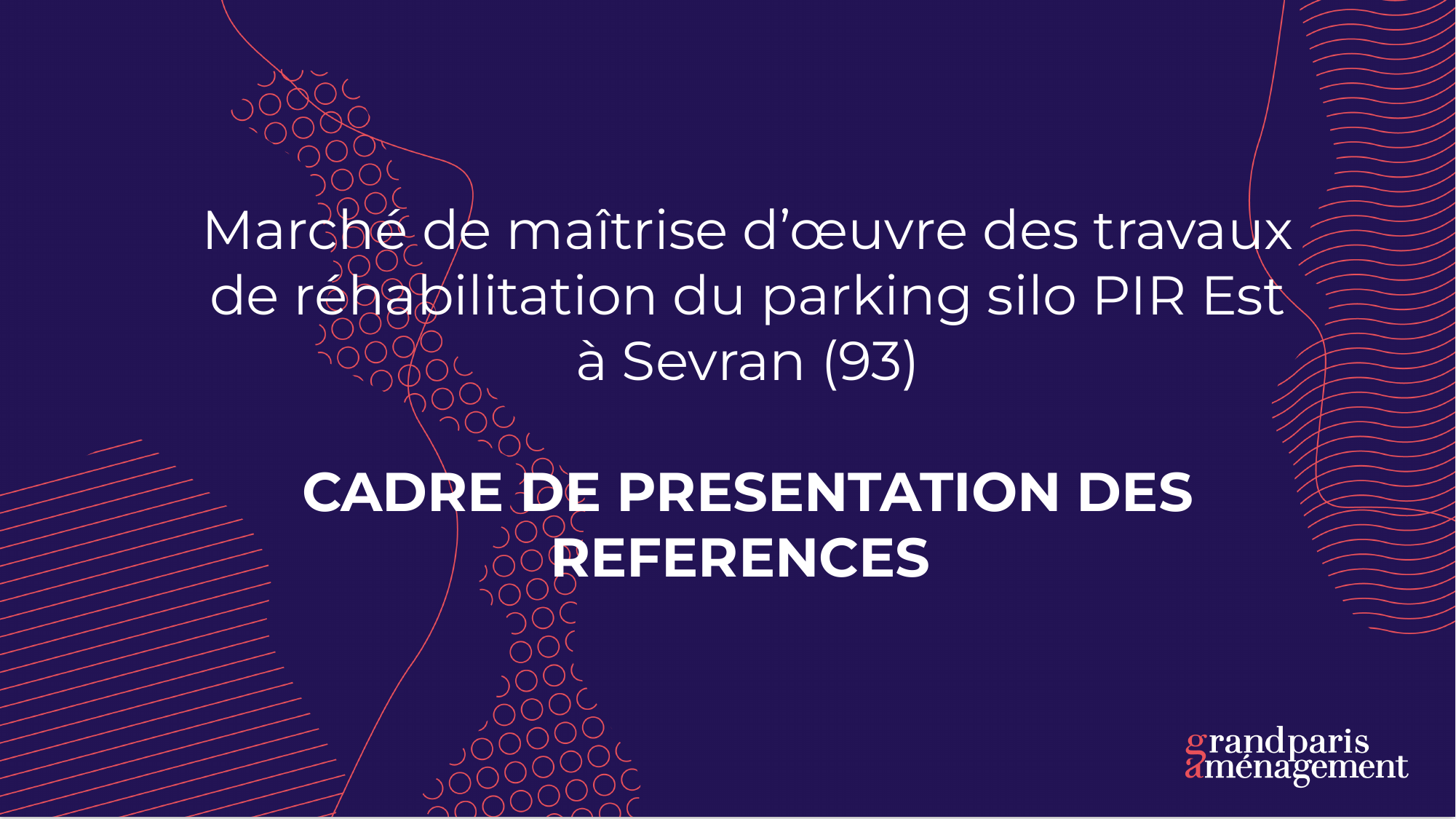

# Marché de maîtrise d’œuvre des travaux de réhabilitation du parking silo PIR Est à Sevran (93) CADRE DE PRESENTATION DES REFERENCES